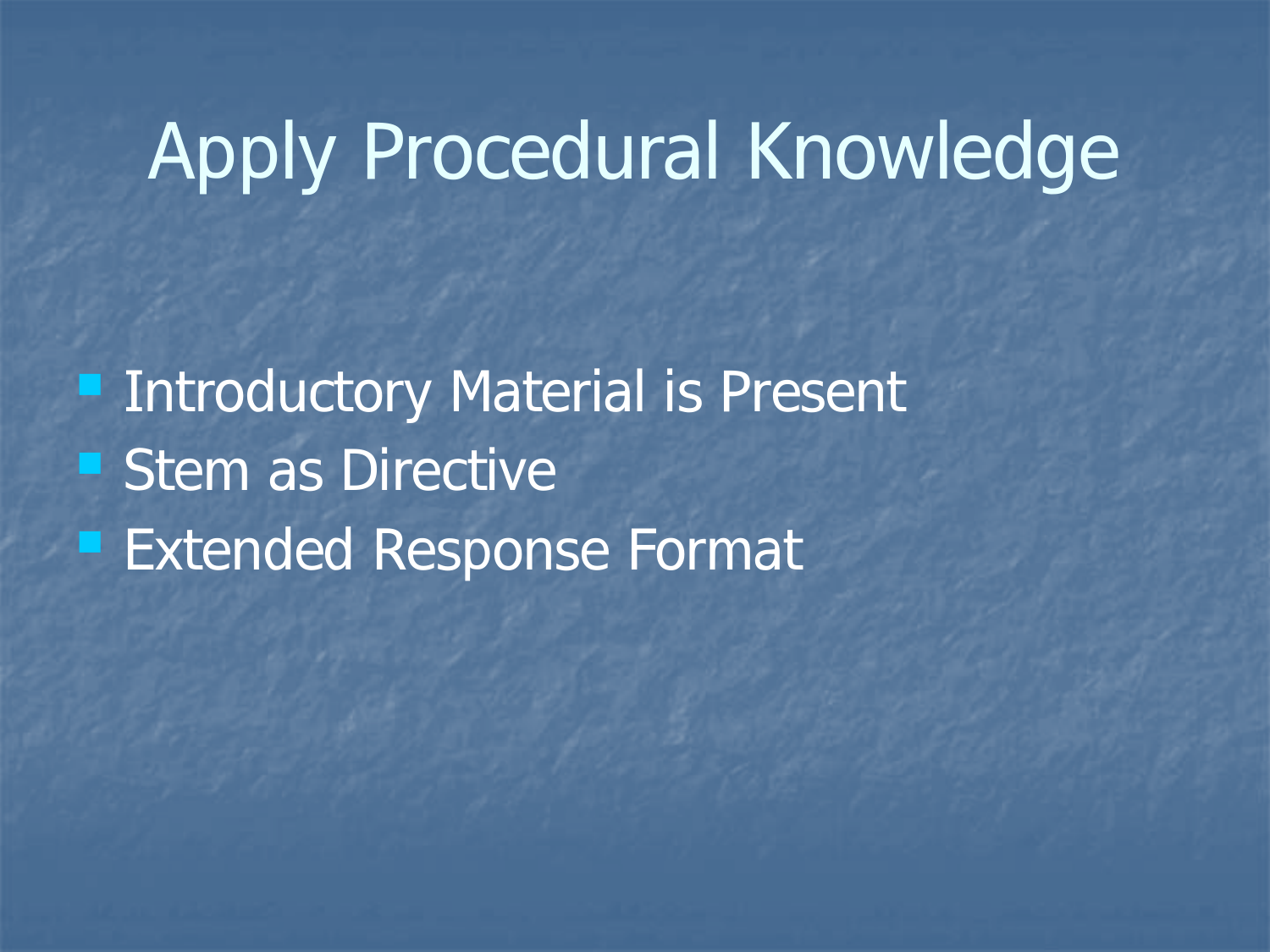

# Apply Procedural Knowledge
Introductory Material is Present
Stem as Directive
Extended Response Format